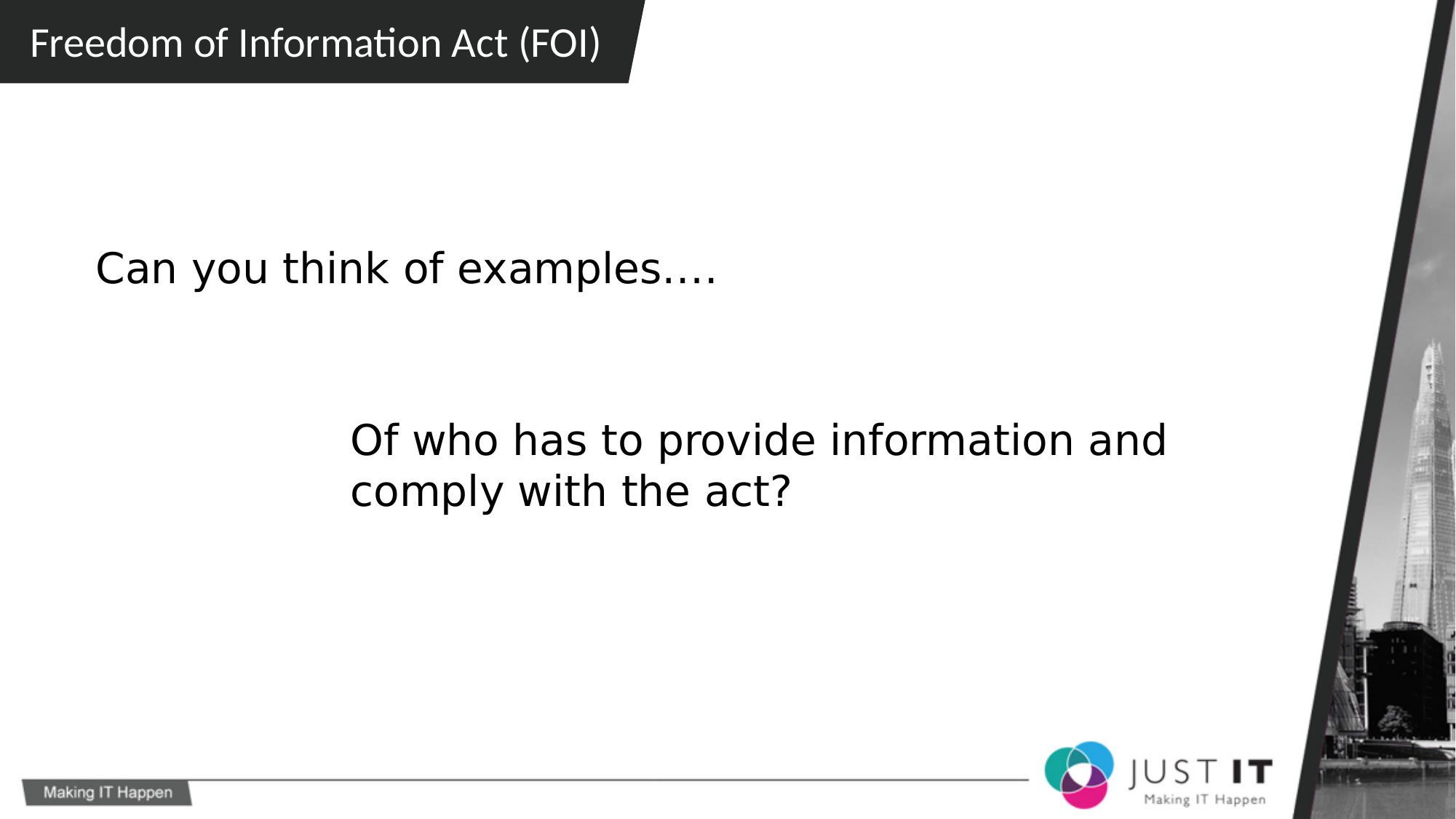

Freedom of Information Act (FOI)
Can you think of examples….
Of who has to provide information and comply with the act?